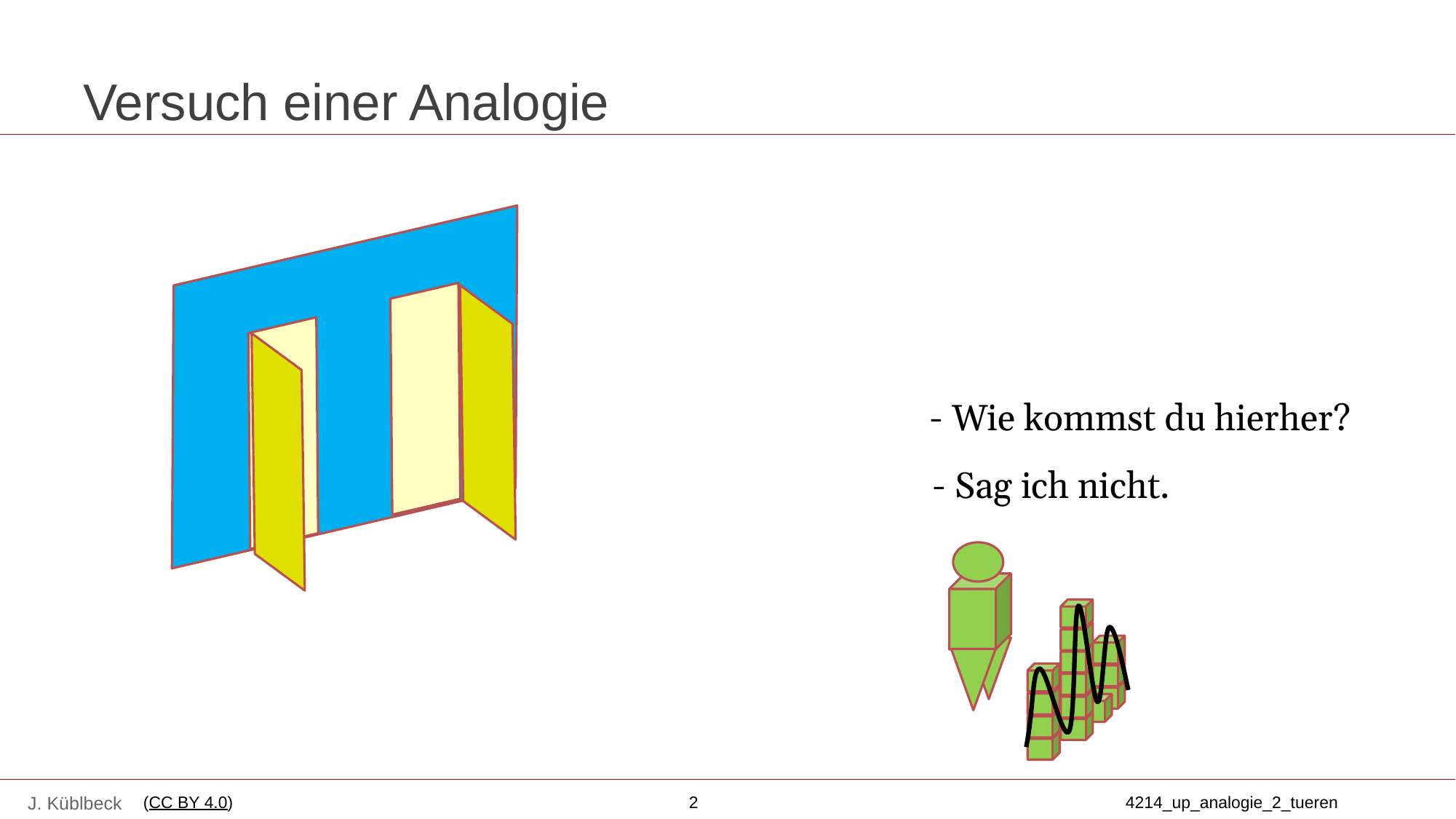

# Versuch einer Analogie

- Wie kommst du hierher?
- Sag ich nicht.